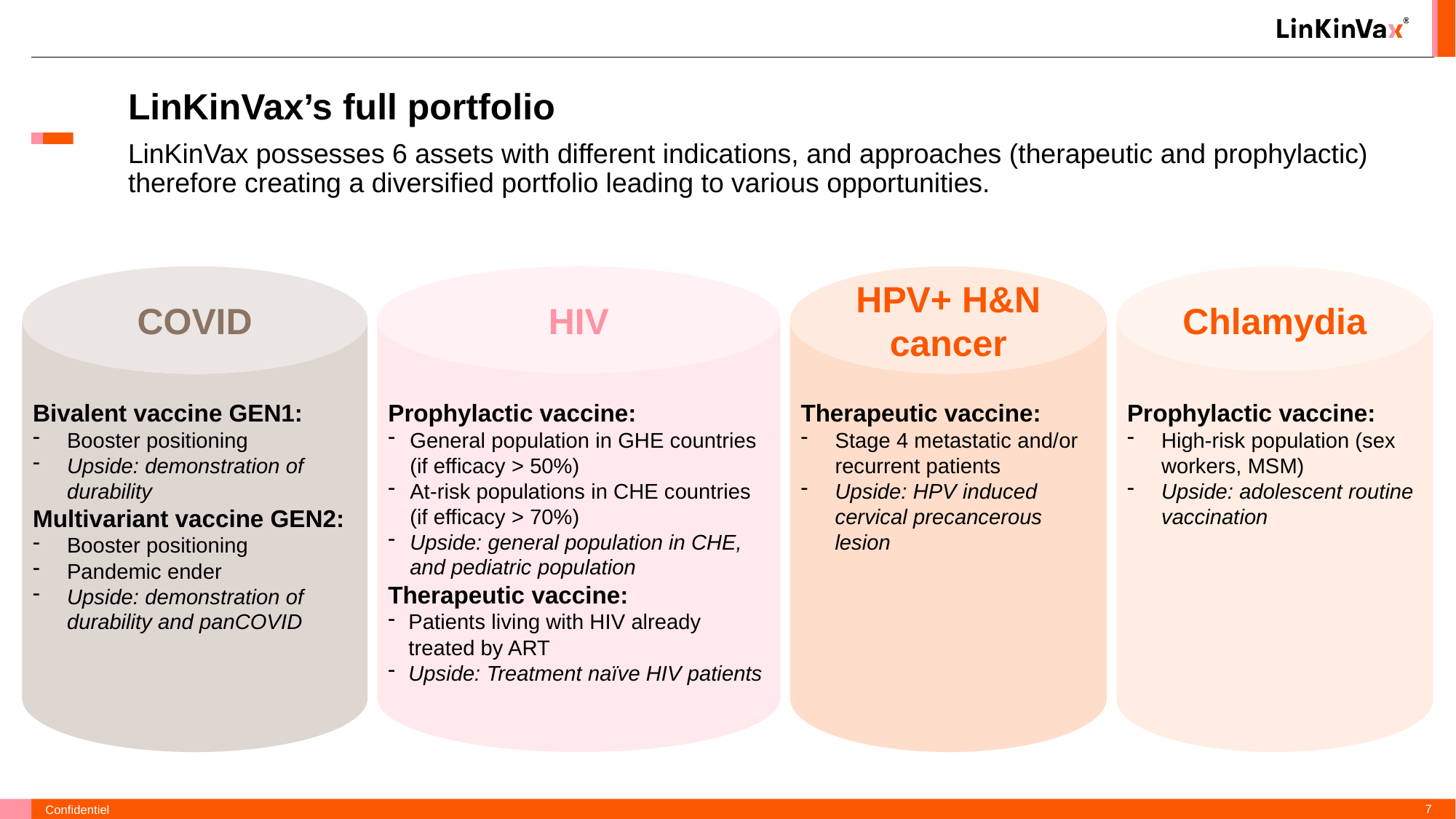

LinKinVax’s full portfolio

LinKinVax possesses 6 assets with different indications, and approaches (therapeutic and prophylactic) therefore creating a diversified portfolio leading to various opportunities.

COVID

HIV

HPV+ H&N cancer

Chlamydia
Bivalent vaccine GEN1:
Booster positioning
Upside: demonstration of durability
Multivariant vaccine GEN2:
Booster positioning
Pandemic ender
Upside: demonstration of durability and panCOVID

Prophylactic vaccine:
General population in GHE countries (if efficacy > 50%)
At-risk populations in CHE countries (if efficacy > 70%)
Upside: general population in CHE, and pediatric population
Therapeutic vaccine:
Patients living with HIV already treated by ART
Upside: Treatment naïve HIV patients

Therapeutic vaccine:
Stage 4 metastatic and/or recurrent patients
Upside: HPV induced cervical precancerous lesion

Prophylactic vaccine:
High-risk population (sex workers, MSM)
Upside: adolescent routine vaccination